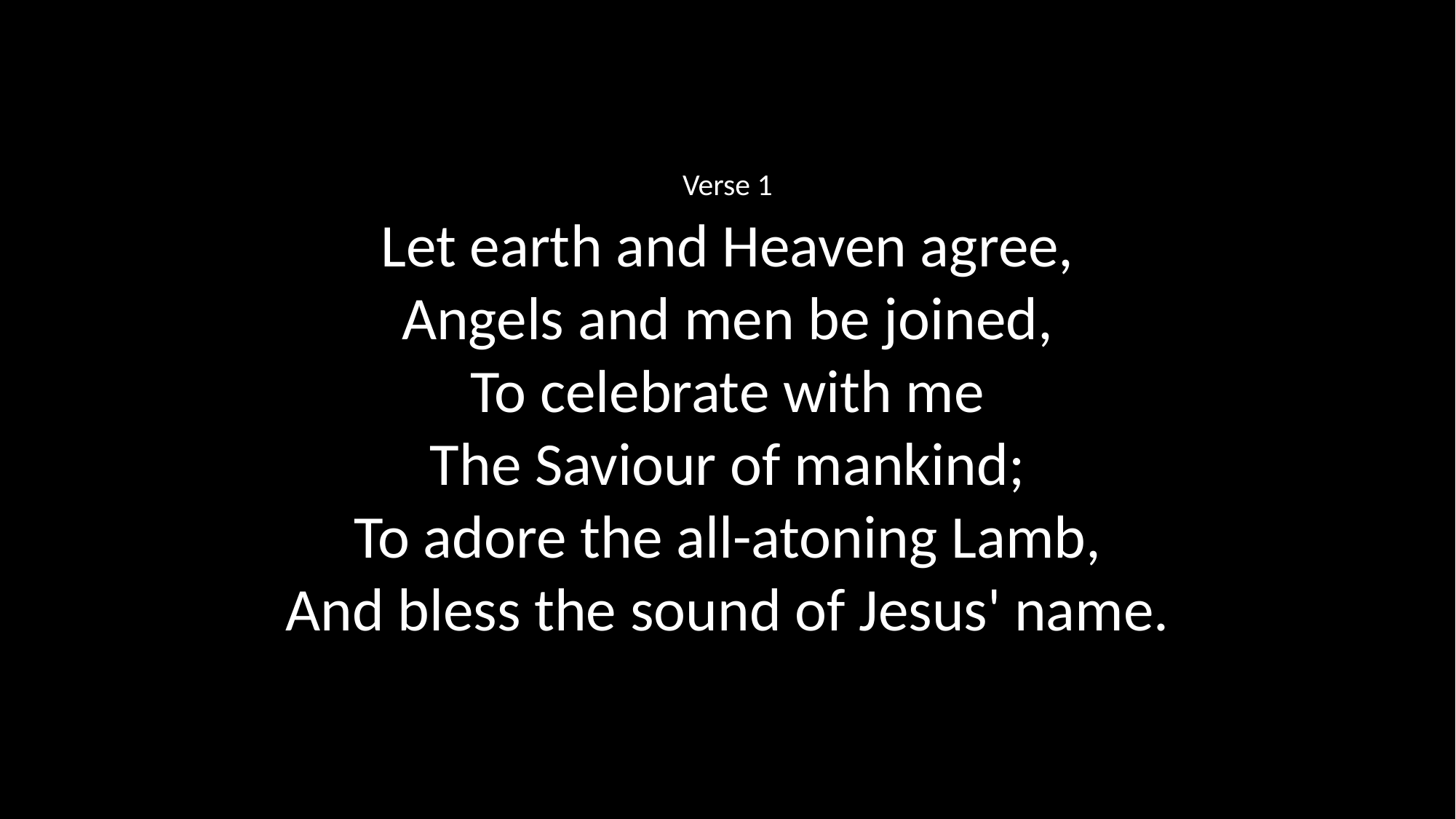

Verse 1
Let earth and Heaven agree,
Angels and men be joined,
To celebrate with me
The Saviour of mankind;
To adore the all-atoning Lamb,
And bless the sound of Jesus' name.